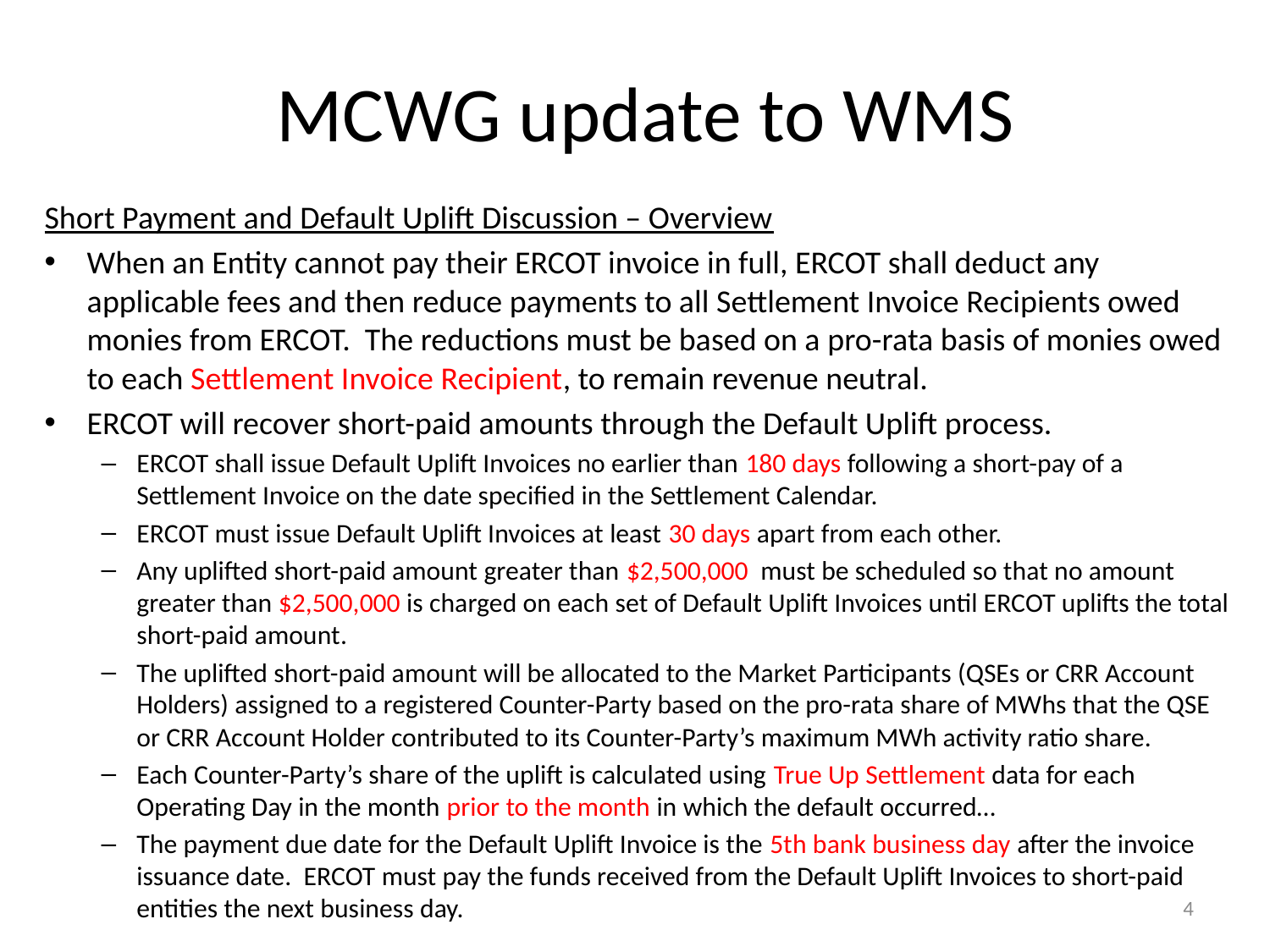

# MCWG update to WMS
Short Payment and Default Uplift Discussion – Overview
When an Entity cannot pay their ERCOT invoice in full, ERCOT shall deduct any applicable fees and then reduce payments to all Settlement Invoice Recipients owed monies from ERCOT.  The reductions must be based on a pro-rata basis of monies owed to each Settlement Invoice Recipient, to remain revenue neutral.
ERCOT will recover short-paid amounts through the Default Uplift process.
ERCOT shall issue Default Uplift Invoices no earlier than 180 days following a short-pay of a Settlement Invoice on the date specified in the Settlement Calendar.
ERCOT must issue Default Uplift Invoices at least 30 days apart from each other.
Any uplifted short-paid amount greater than $2,500,000  must be scheduled so that no amount greater than $2,500,000 is charged on each set of Default Uplift Invoices until ERCOT uplifts the total short-paid amount.
The uplifted short-paid amount will be allocated to the Market Participants (QSEs or CRR Account Holders) assigned to a registered Counter-Party based on the pro-rata share of MWhs that the QSE or CRR Account Holder contributed to its Counter-Party’s maximum MWh activity ratio share.
Each Counter-Party’s share of the uplift is calculated using True Up Settlement data for each Operating Day in the month prior to the month in which the default occurred…
The payment due date for the Default Uplift Invoice is the 5th bank business day after the invoice issuance date.  ERCOT must pay the funds received from the Default Uplift Invoices to short-paid entities the next business day.

4